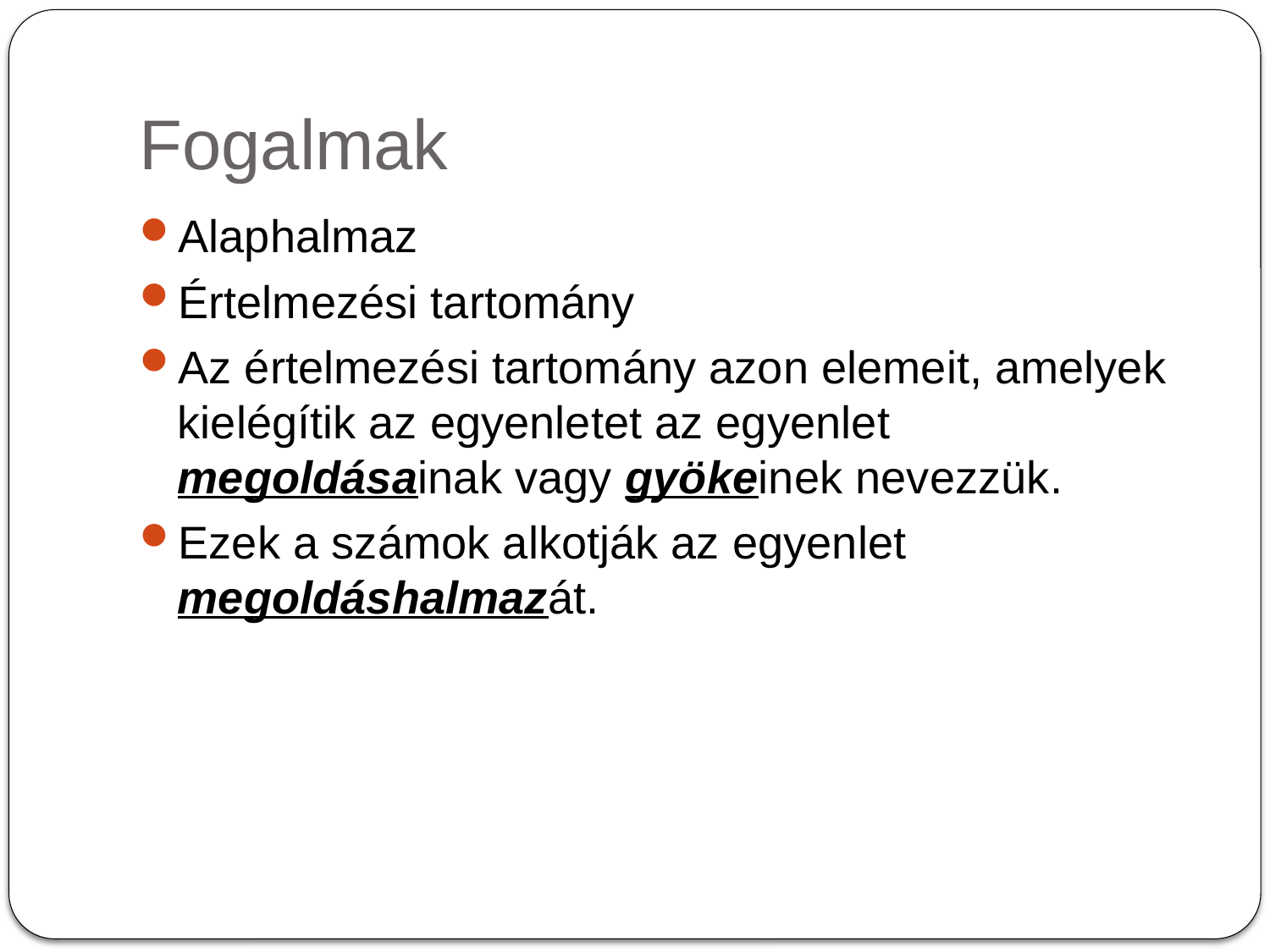

# Fogalmak
Alaphalmaz
Értelmezési tartomány
Az értelmezési tartomány azon elemeit, amelyek kielégítik az egyenletet az egyenlet megoldásainak vagy gyökeinek nevezzük.
Ezek a számok alkotják az egyenlet megoldáshalmazát.